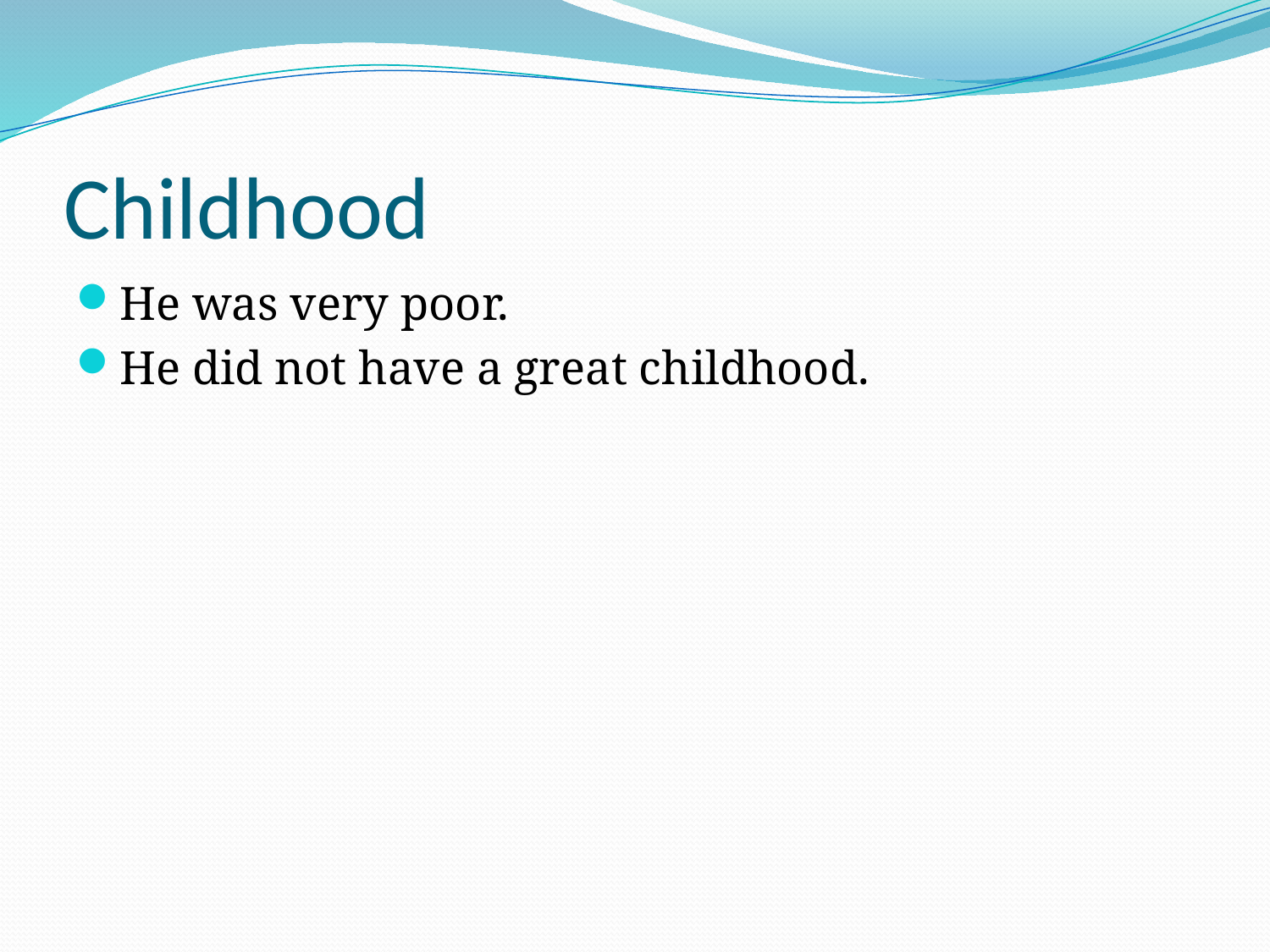

# Childhood
He was very poor.
He did not have a great childhood.